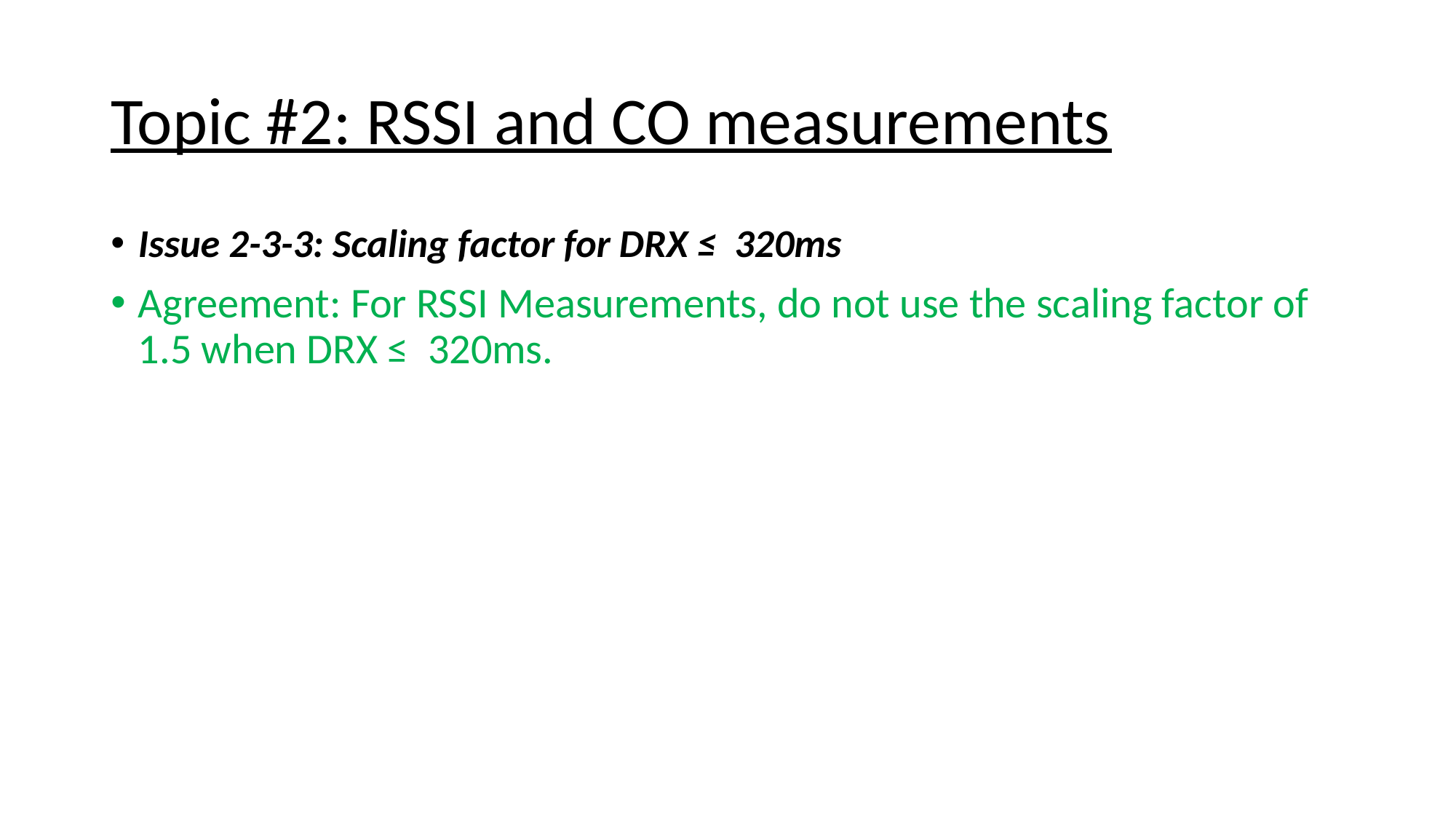

# Topic #2: RSSI and CO measurements
Issue 2-3-3: Scaling factor for DRX ≤  320ms
Agreement: For RSSI Measurements, do not use the scaling factor of 1.5 when DRX ≤  320ms.